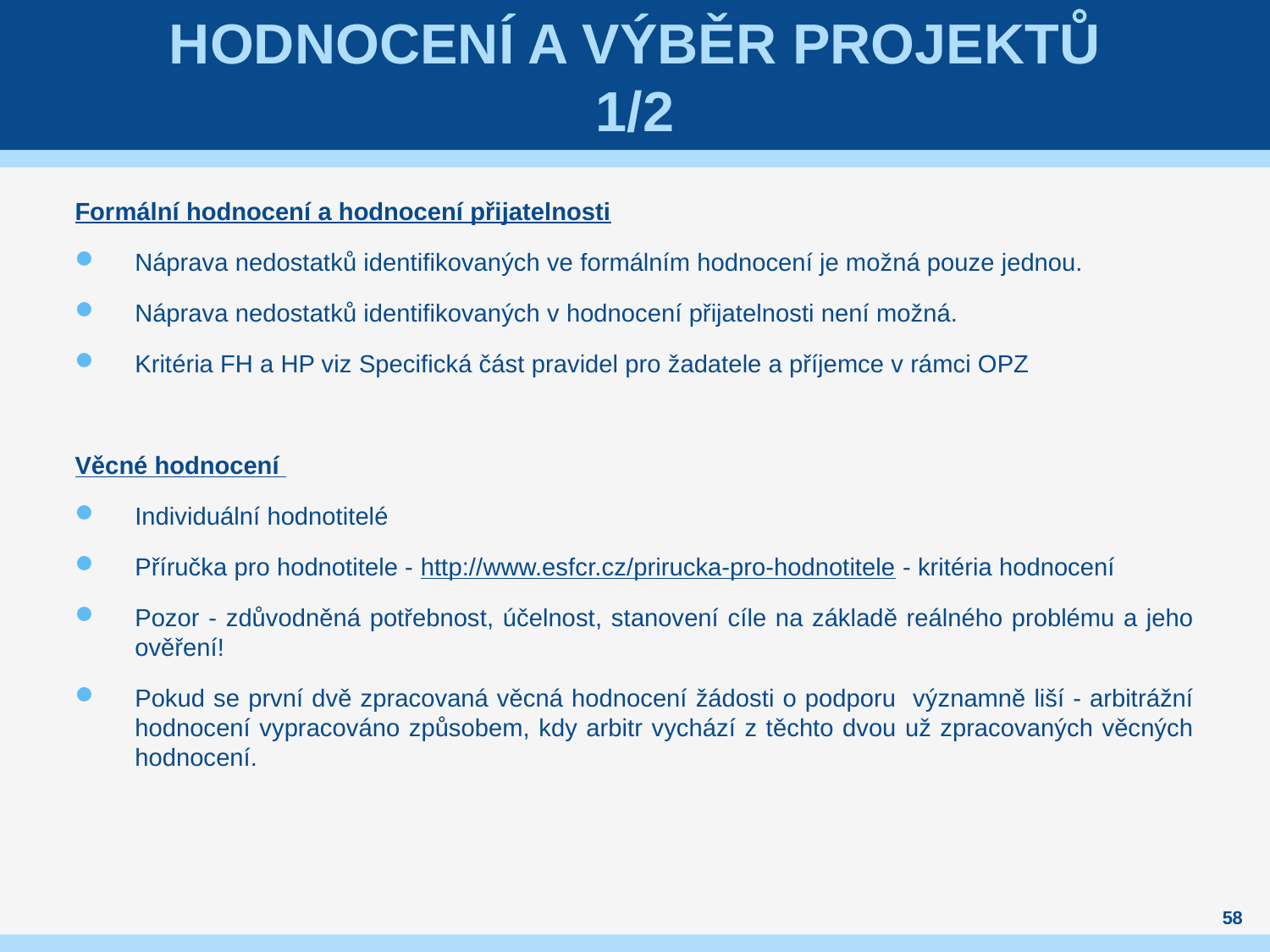

# Hodnocení a výběr projektů 1/2
Formální hodnocení a hodnocení přijatelnosti
Náprava nedostatků identifikovaných ve formálním hodnocení je možná pouze jednou.
Náprava nedostatků identifikovaných v hodnocení přijatelnosti není možná.
Kritéria FH a HP viz Specifická část pravidel pro žadatele a příjemce v rámci OPZ

Věcné hodnocení
Individuální hodnotitelé
Příručka pro hodnotitele - http://www.esfcr.cz/prirucka-pro-hodnotitele - kritéria hodnocení
Pozor - zdůvodněná potřebnost, účelnost, stanovení cíle na základě reálného problému a jeho ověření!
Pokud se první dvě zpracovaná věcná hodnocení žádosti o podporu  významně liší - arbitrážní hodnocení vypracováno způsobem, kdy arbitr vychází z těchto dvou už zpracovaných věcných hodnocení.

58